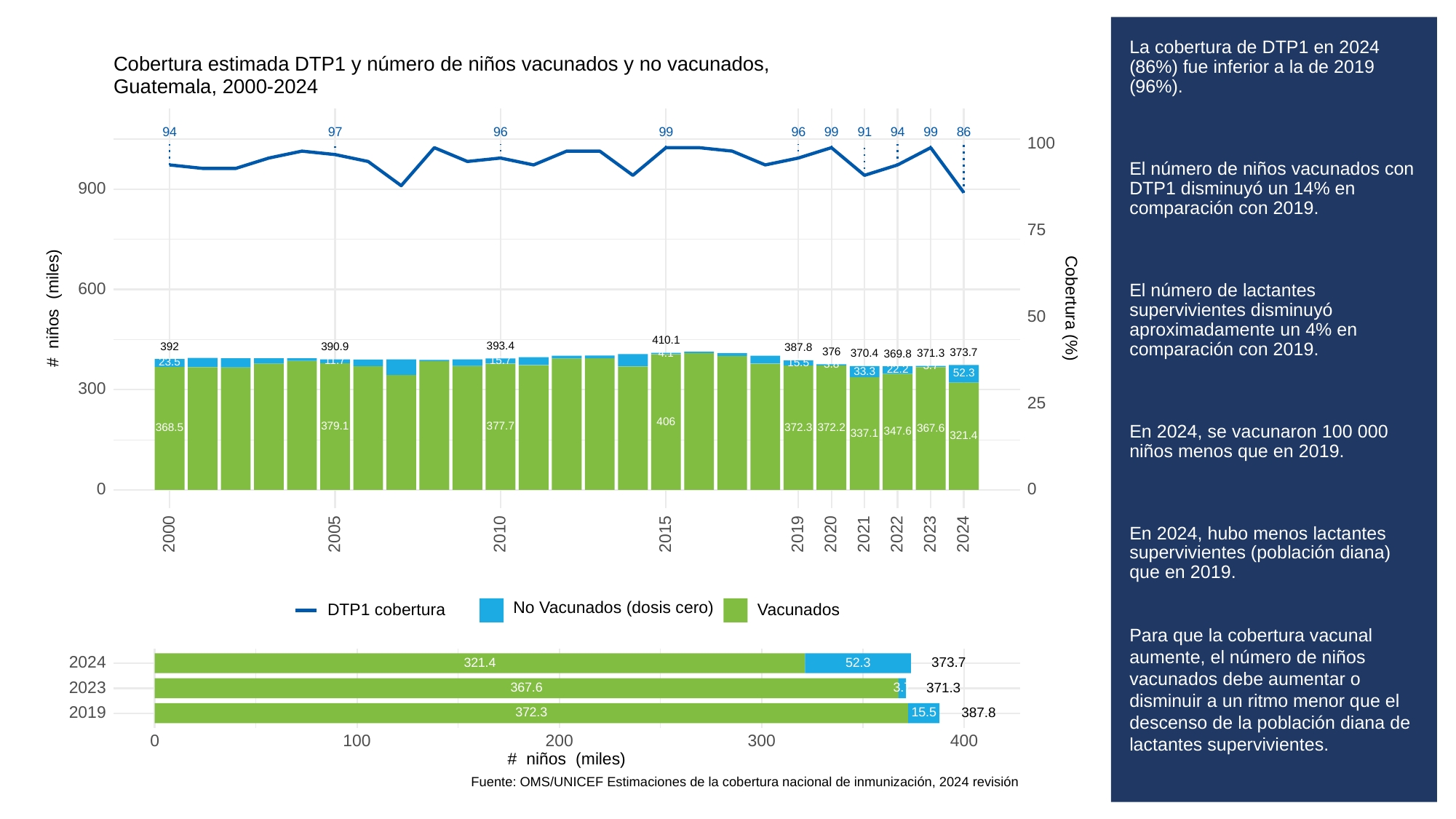

# La cobertura de DTP1 en 2024 (86%) fue inferior a la de 2019 (96%).

El número de niños vacunados con DTP1 disminuyó un 14% en comparación con 2019.

El número de lactantes supervivientes disminuyó aproximadamente un 4% en comparación con 2019.

En 2024, se vacunaron 100 000 niños menos que en 2019.

En 2024, hubo menos lactantes supervivientes (población diana) que en 2019.

Para que la cobertura vacunal aumente, el número de niños vacunados debe aumentar o disminuir a un ritmo menor que el descenso de la población diana de lactantes supervivientes.

Cobertura estimada DTP1 y número de niños vacunados y no vacunados,
Guatemala, 2000-2024

94
97
96
99
96
99
91
94
99
86
100

900

75

600

#  niños  (miles)
Cobertura (%)
50
410.1

393.4
392
390.9
387.8
376
373.7
4.1
371.3
370.4
369.8

15.7

11.7

23.5
15.5

3.8

3.7

22.2

33.3
52.3

300

25
406
379.1
377.7
372.3
372.2
368.5
367.6
347.6
337.1
321.4

0
0

2023
2000
2005
2010
2015
2019
2020
2021
2022
2024

No Vacunados (dosis cero)
DTP1 cobertura
Vacunados

2024
373.7
321.4
52.3

2023
371.3
367.6
3.7

2019
387.8
372.3
15.5

300
0
100
200
400
#  niños  (miles)
Fuente: OMS/UNICEF Estimaciones de la cobertura nacional de inmunización, 2024 revisión